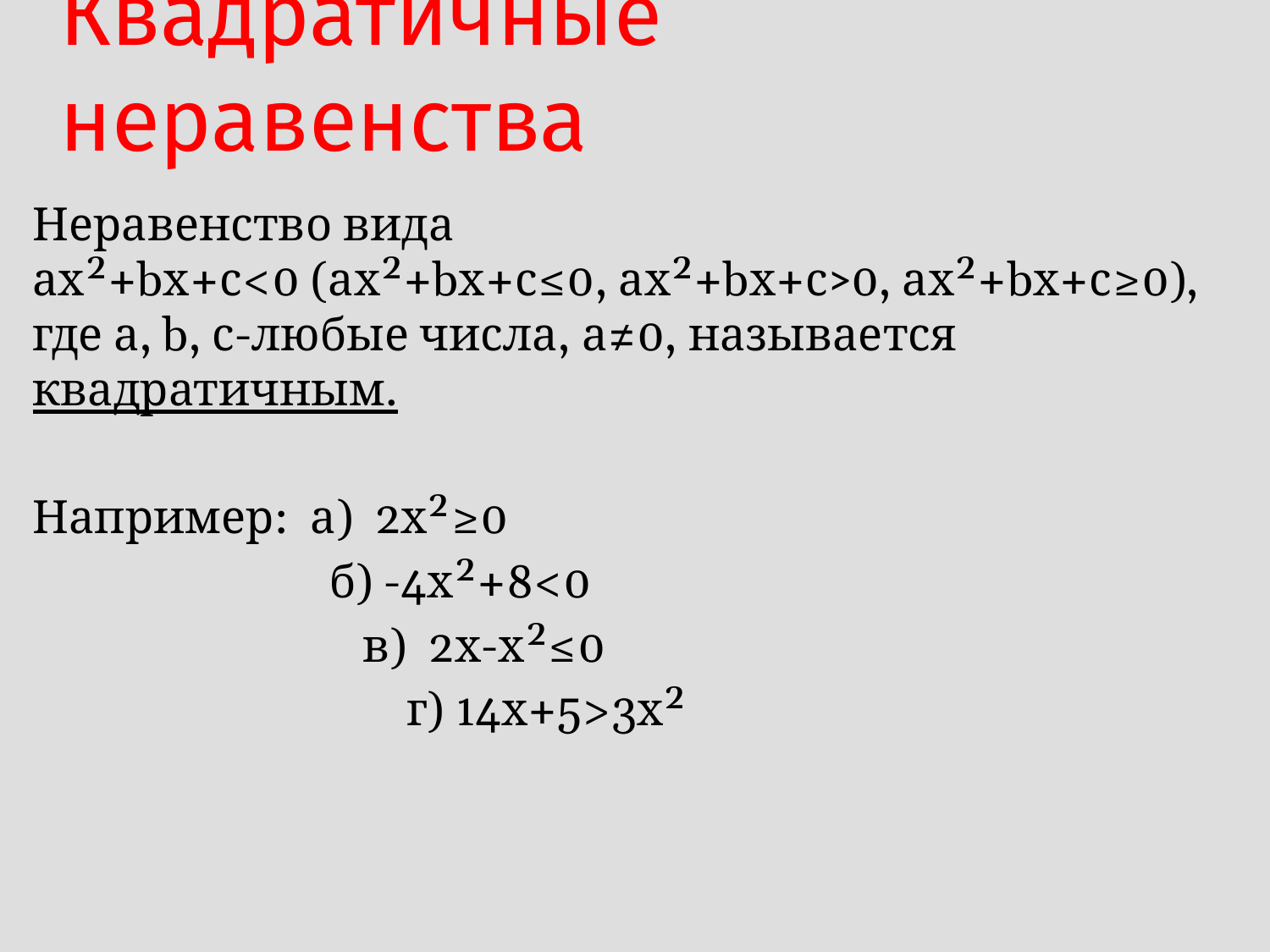

# Квадратичные неравенства
Неравенство вида
ах²+bх+с<0 (ах²+bх+с≤0, ах²+bх+с>0, ах²+bх+с≥0), где а, b, с-любые числа, а≠0, называется квадратичным.

Например:  а)  2х²≥0
                           б) -4х²+8<0
                              в)  2х-х²≤0
                                  г) 14х+5>3х²